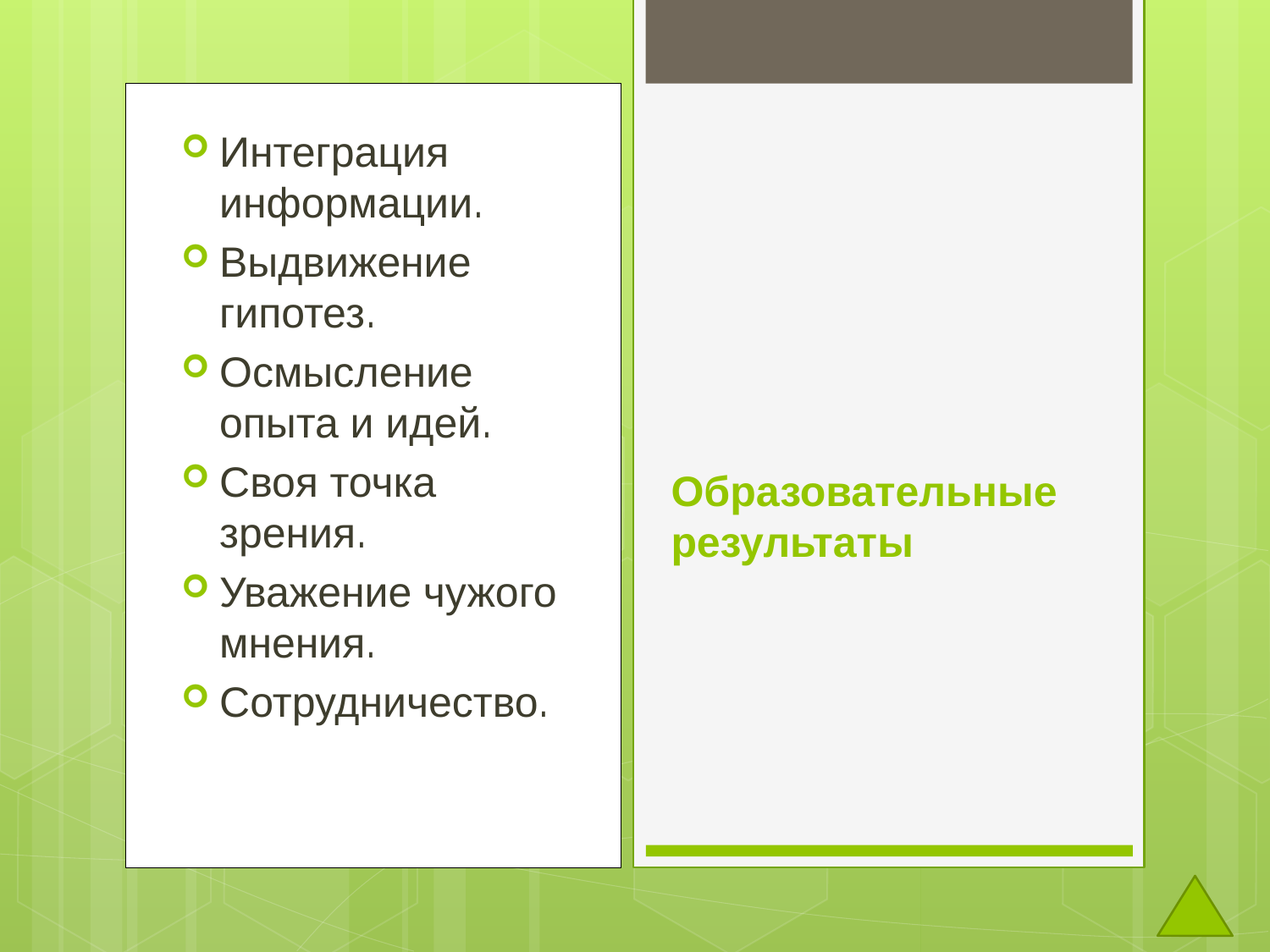

Интеграция информации.
Выдвижение гипотез.
Осмысление опыта и идей.
Своя точка зрения.
Уважение чужого мнения.
Сотрудничество.

# Образовательные результаты